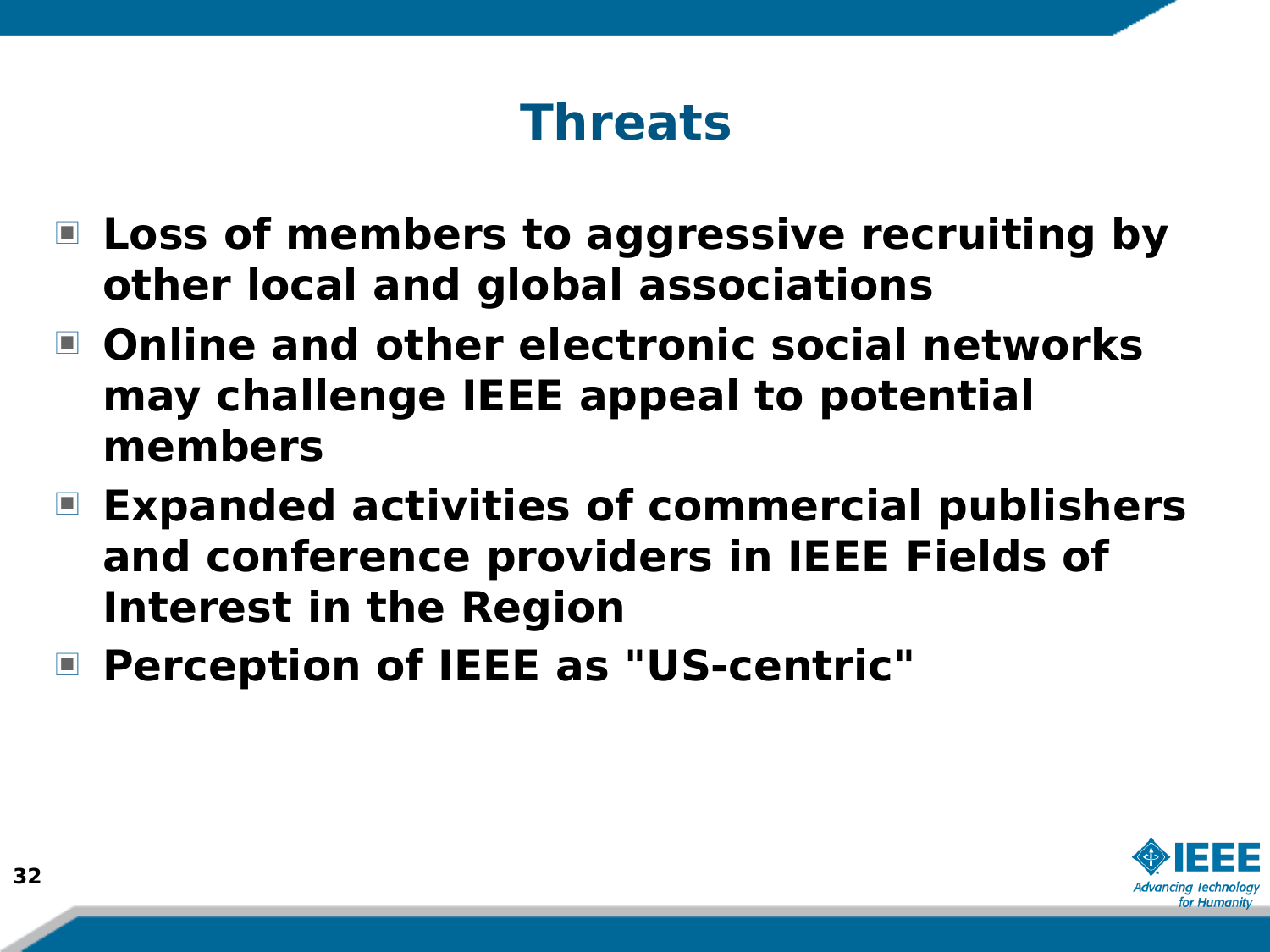

# Threats
Loss of members to aggressive recruiting by other local and global associations
Online and other electronic social networks may challenge IEEE appeal to potential members
Expanded activities of commercial publishers and conference providers in IEEE Fields of Interest in the Region
Perception of IEEE as "US-centric"

32